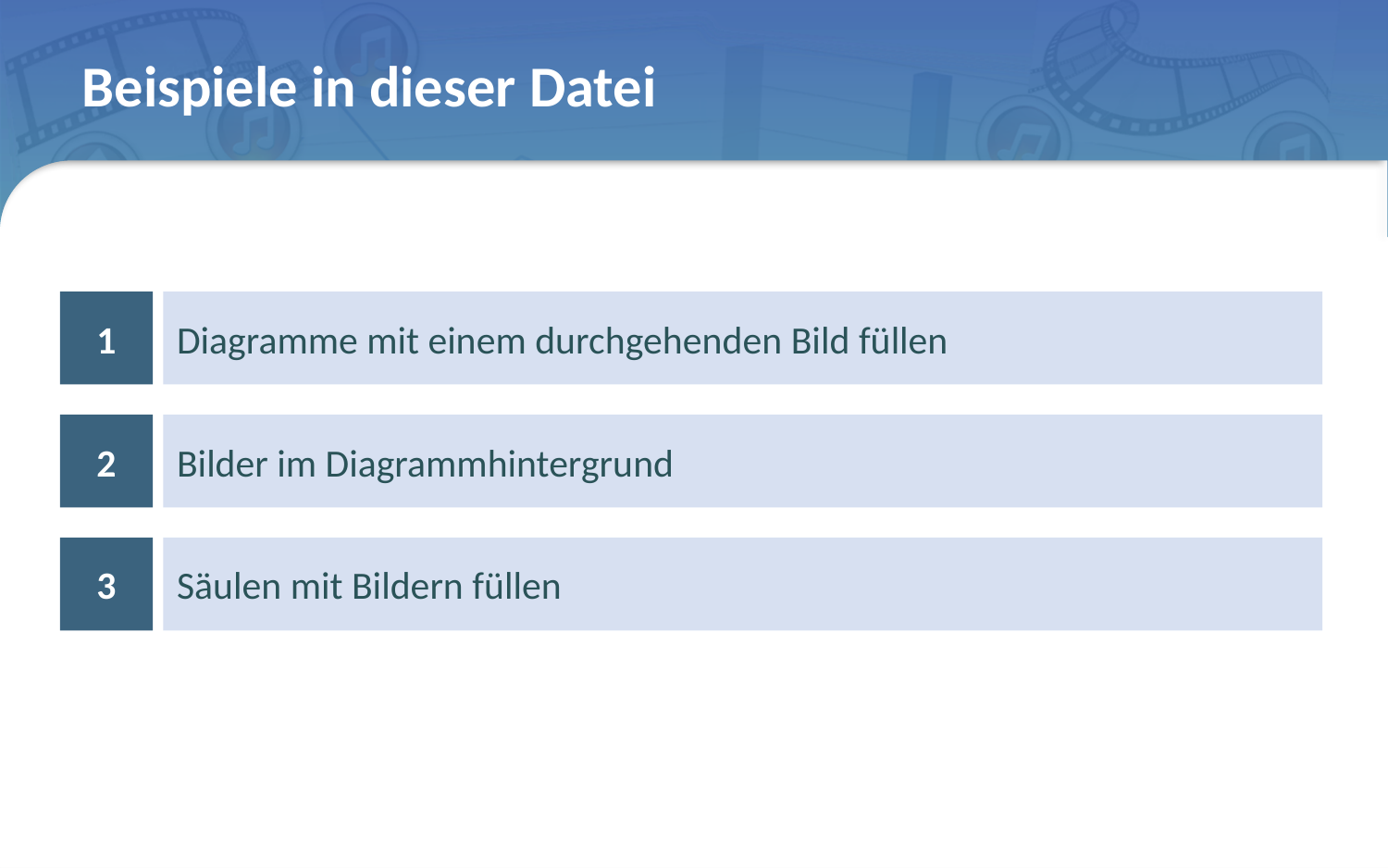

# Beispiele in dieser Datei
1
Diagramme mit einem durchgehenden Bild füllen
2
Bilder im Diagrammhintergrund
3
Säulen mit Bildern füllen